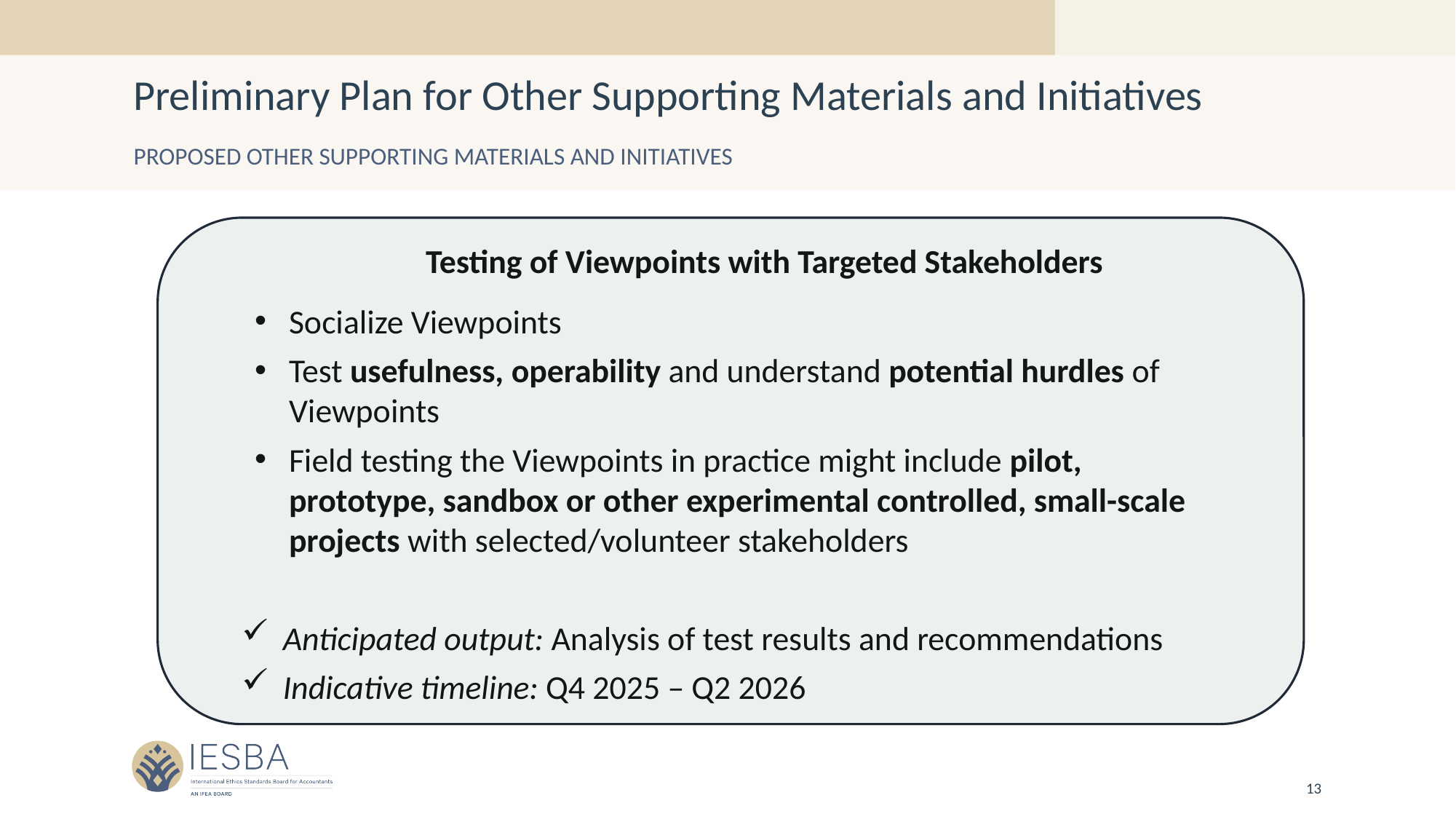

# Preliminary Plan for Other Supporting Materials and Initiatives
Proposed other supporting materials and initiatives

Testing of Viewpoints with Targeted Stakeholders
Socialize Viewpoints
Test usefulness, operability and understand potential hurdles of Viewpoints
Field testing the Viewpoints in practice might include pilot, prototype, sandbox or other experimental controlled, small-scale projects with selected/volunteer stakeholders

Anticipated output: Analysis of test results and recommendations
Indicative timeline: Q4 2025 – Q2 2026
13